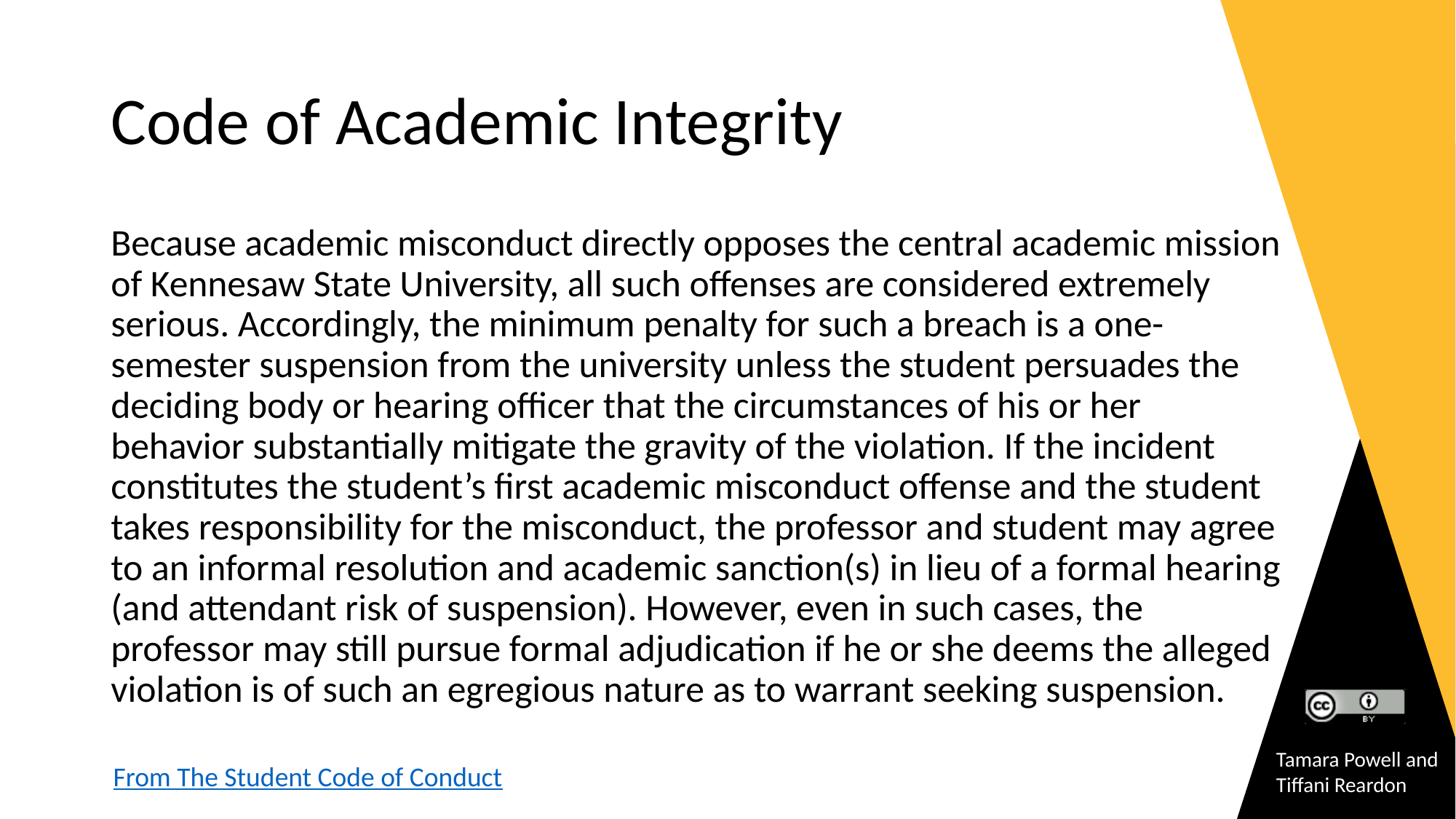

# Code of Academic Integrity
Because academic misconduct directly opposes the central academic mission of Kennesaw State University, all such offenses are considered extremely serious. Accordingly, the minimum penalty for such a breach is a one-semester suspension from the university unless the student persuades the deciding body or hearing officer that the circumstances of his or her behavior substantially mitigate the gravity of the violation. If the incident constitutes the student’s first academic misconduct offense and the student takes responsibility for the misconduct, the professor and student may agree to an informal resolution and academic sanction(s) in lieu of a formal hearing (and attendant risk of suspension). However, even in such cases, the professor may still pursue formal adjudication if he or she deems the alleged violation is of such an egregious nature as to warrant seeking suspension.
From The Student Code of Conduct